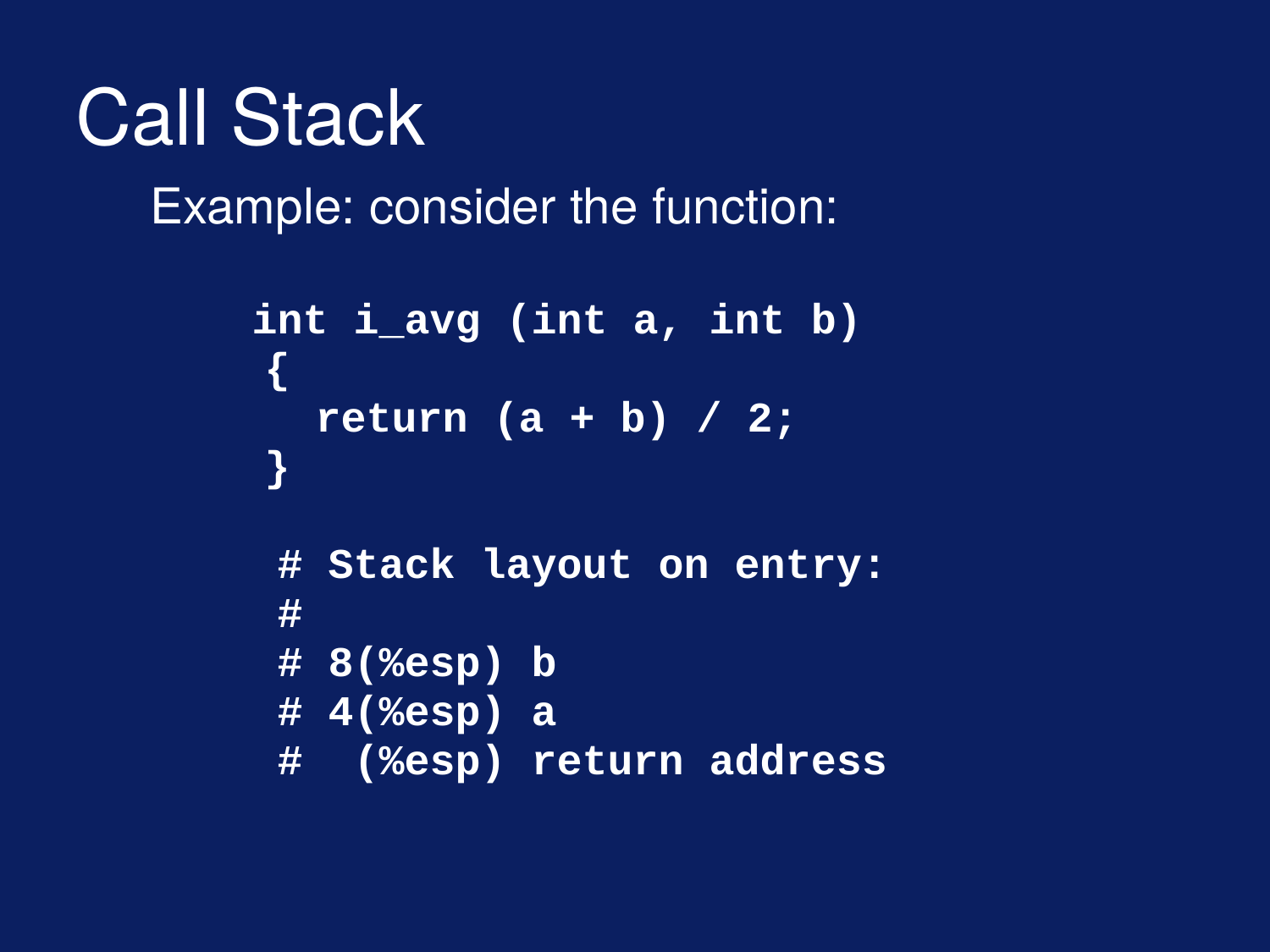

# Call Stack
Example: consider the function:
  int i_avg (int a, int b)
  {
    return (a + b) / 2;
  }

# Stack layout on entry:
#
# 8(%esp) b
# 4(%esp) a
#  (%esp) return address